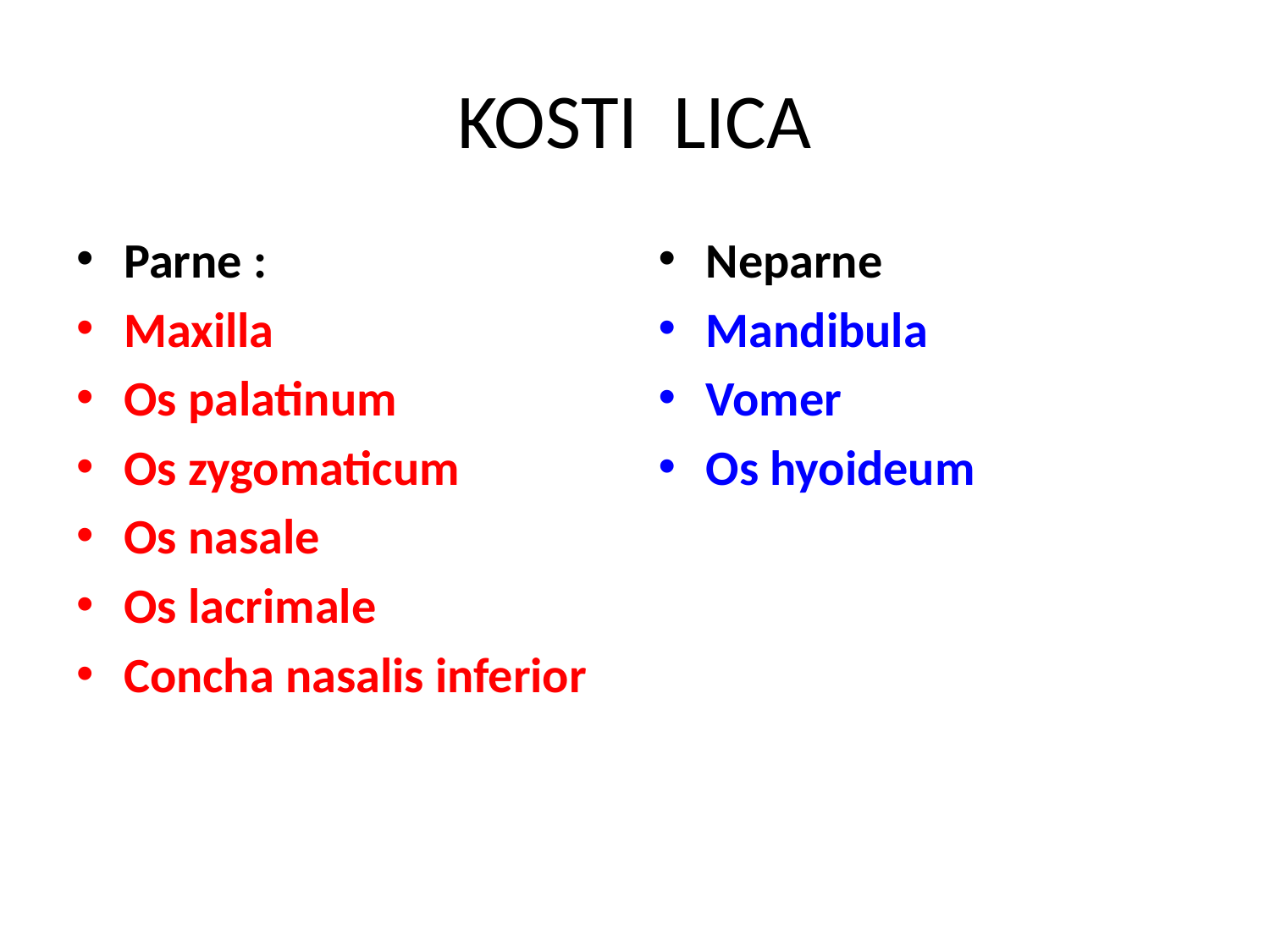

# KOSTI  LICA
Parne :
Maxilla
Os palatinum
Os zygomaticum
Os nasale
Os lacrimale
Concha nasalis inferior

Neparne
Mandibula
Vomer
Os hyoideum